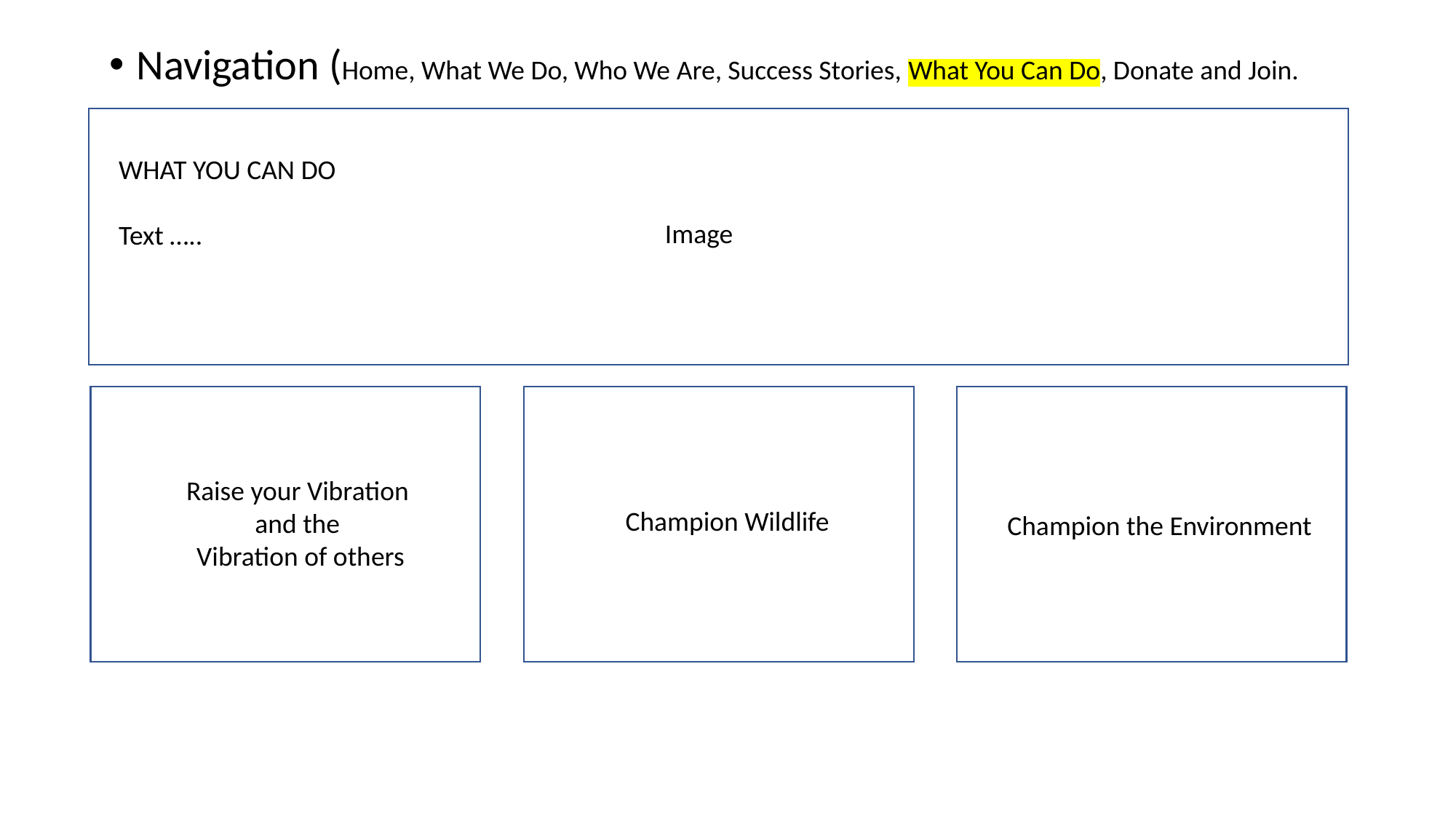

Navigation (Home, What We Do, Who We Are, Success Stories, What You Can Do, Donate and Join.

WHAT YOU CAN DO

Text …..
Image

Raise your Vibration and the
 Vibration of others
Champion Wildlife
Champion the Environment